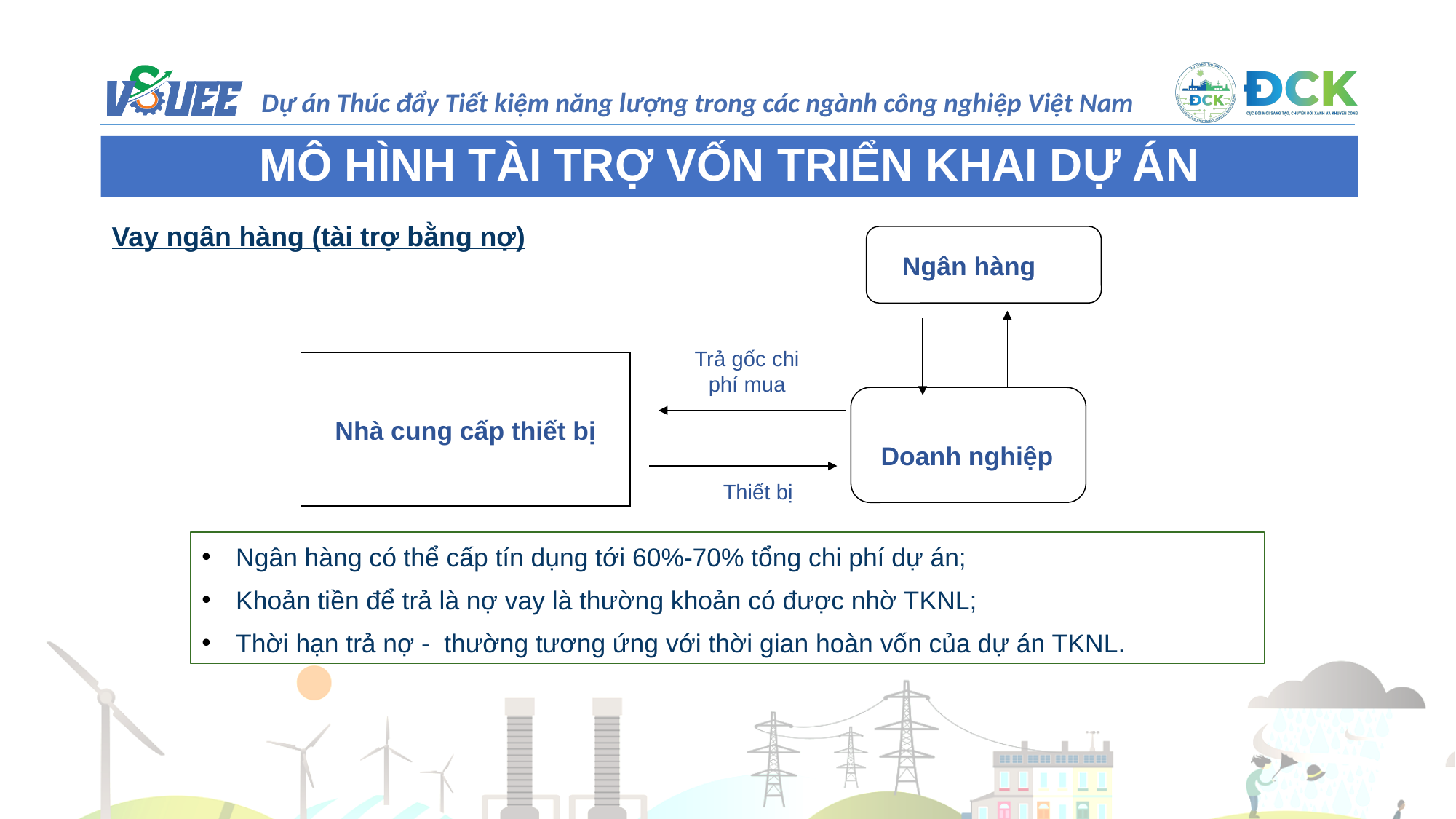

MÔ HÌNH TÀI TRỢ VỐN TRIỂN KHAI DỰ ÁN
Vay ngân hàng (tài trợ bằng nợ)

Ngân hàng
Trả gốc chi phí mua

Nhà cung cấp thiết bị

Doanh nghiệp
Thiết bị
Ngân hàng có thể cấp tín dụng tới 60%-70% tổng chi phí dự án;
Khoản tiền để trả là nợ vay là thường khoản có được nhờ TKNL;
Thời hạn trả nợ -  thường tương ứng với thời gian hoàn vốn của dự án TKNL.